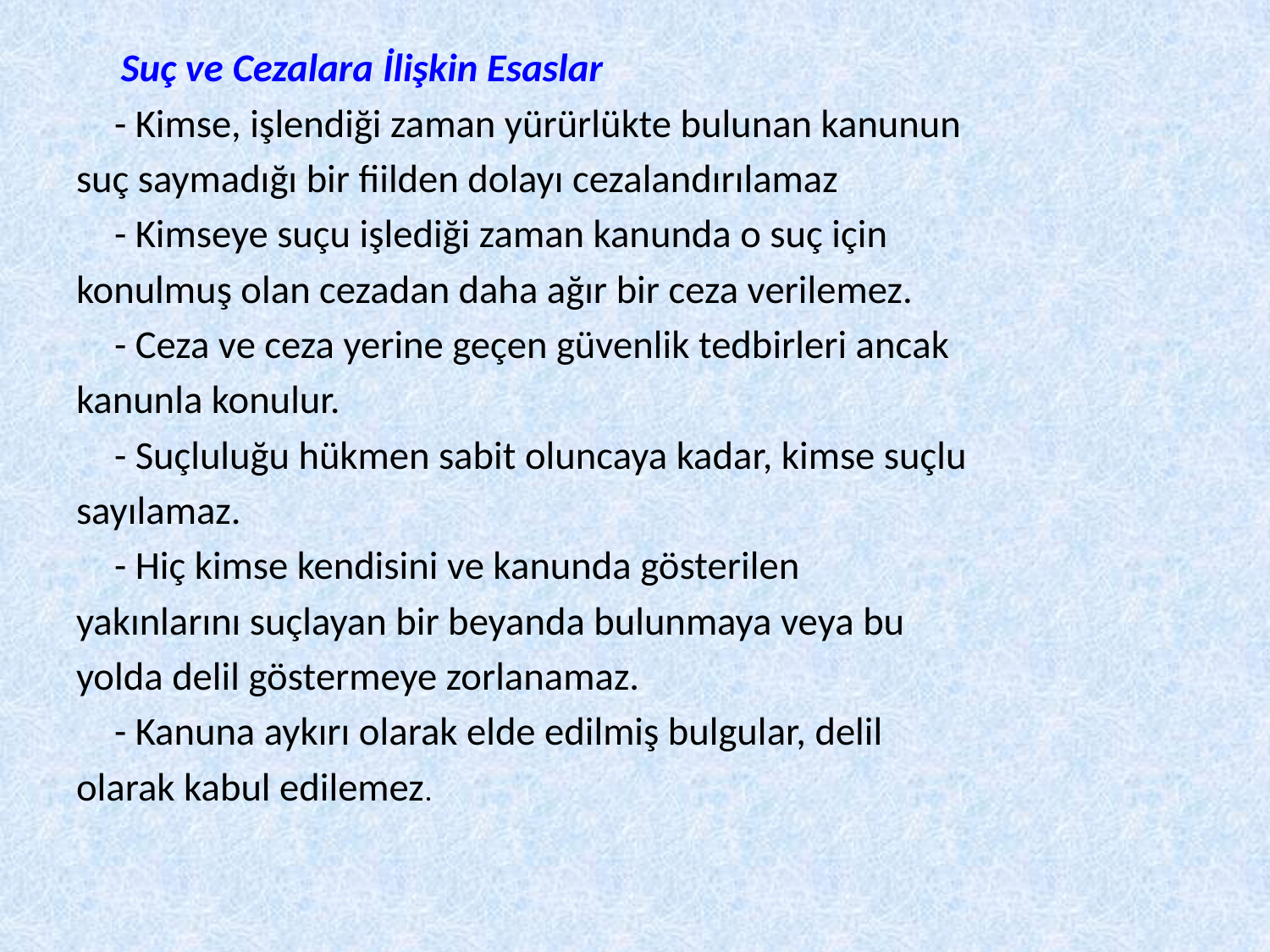

Suç ve Cezalara İlişkin Esaslar
	- Kimse, işlendiği zaman yürürlükte bulunan kanunun
suç saymadığı bir fiilden dolayı cezalandırılamaz
 	- Kimseye suçu işlediği zaman kanunda o suç için
konulmuş olan cezadan daha ağır bir ceza verilemez.
	- Ceza ve ceza yerine geçen güvenlik tedbirleri ancak
kanunla konulur.
	- Suçluluğu hükmen sabit oluncaya kadar, kimse suçlu
sayılamaz.
	- Hiç kimse kendisini ve kanunda gösterilen
yakınlarını suçlayan bir beyanda bulunmaya veya bu
yolda delil göstermeye zorlanamaz.
	- Kanuna aykırı olarak elde edilmiş bulgular, delil
olarak kabul edilemez.